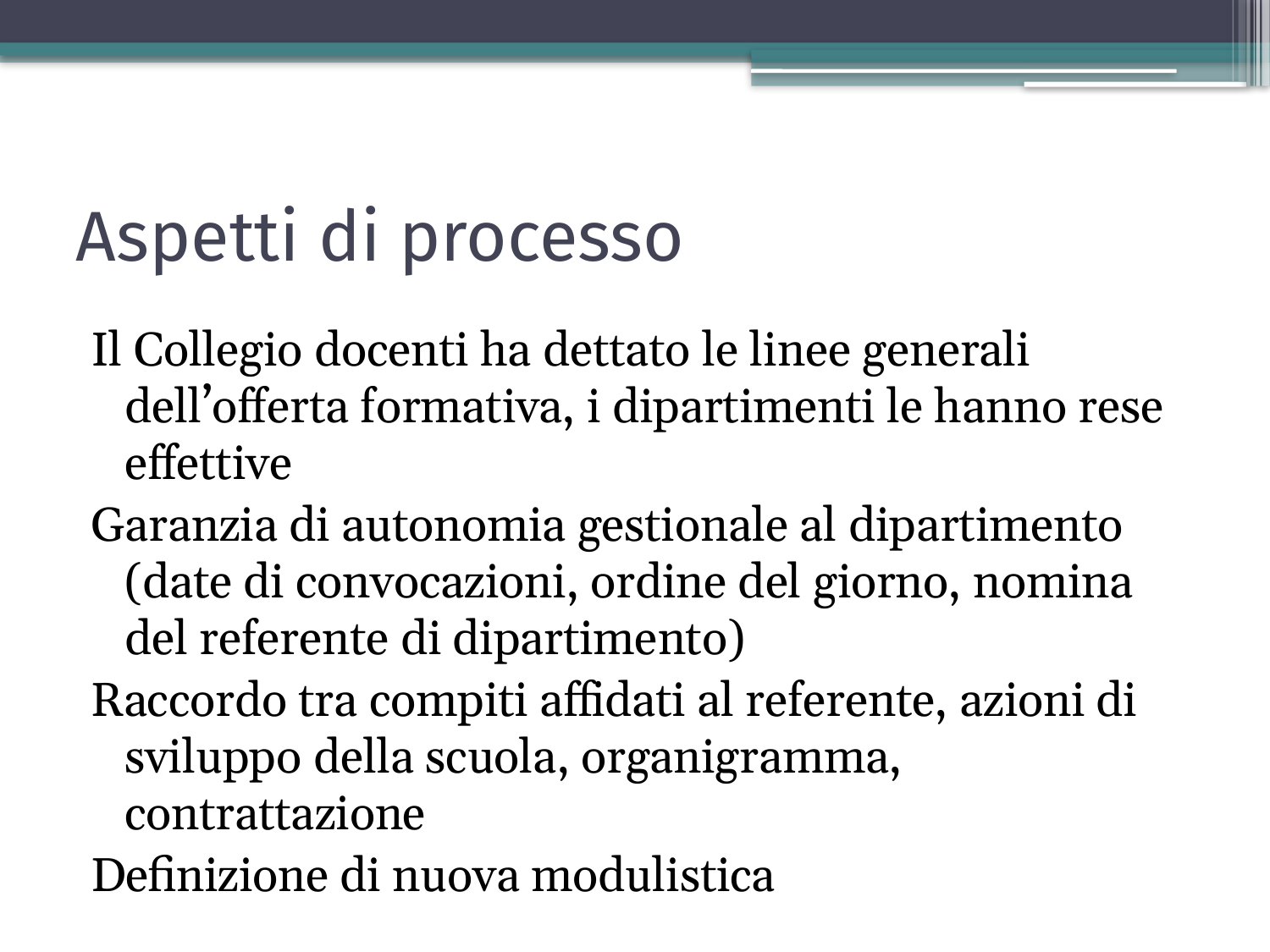

# Aspetti di processo
Il Collegio docenti ha dettato le linee generali dell’offerta formativa, i dipartimenti le hanno rese effettive
Garanzia di autonomia gestionale al dipartimento (date di convocazioni, ordine del giorno, nomina del referente di dipartimento)
Raccordo tra compiti affidati al referente, azioni di sviluppo della scuola, organigramma, contrattazione
Definizione di nuova modulistica